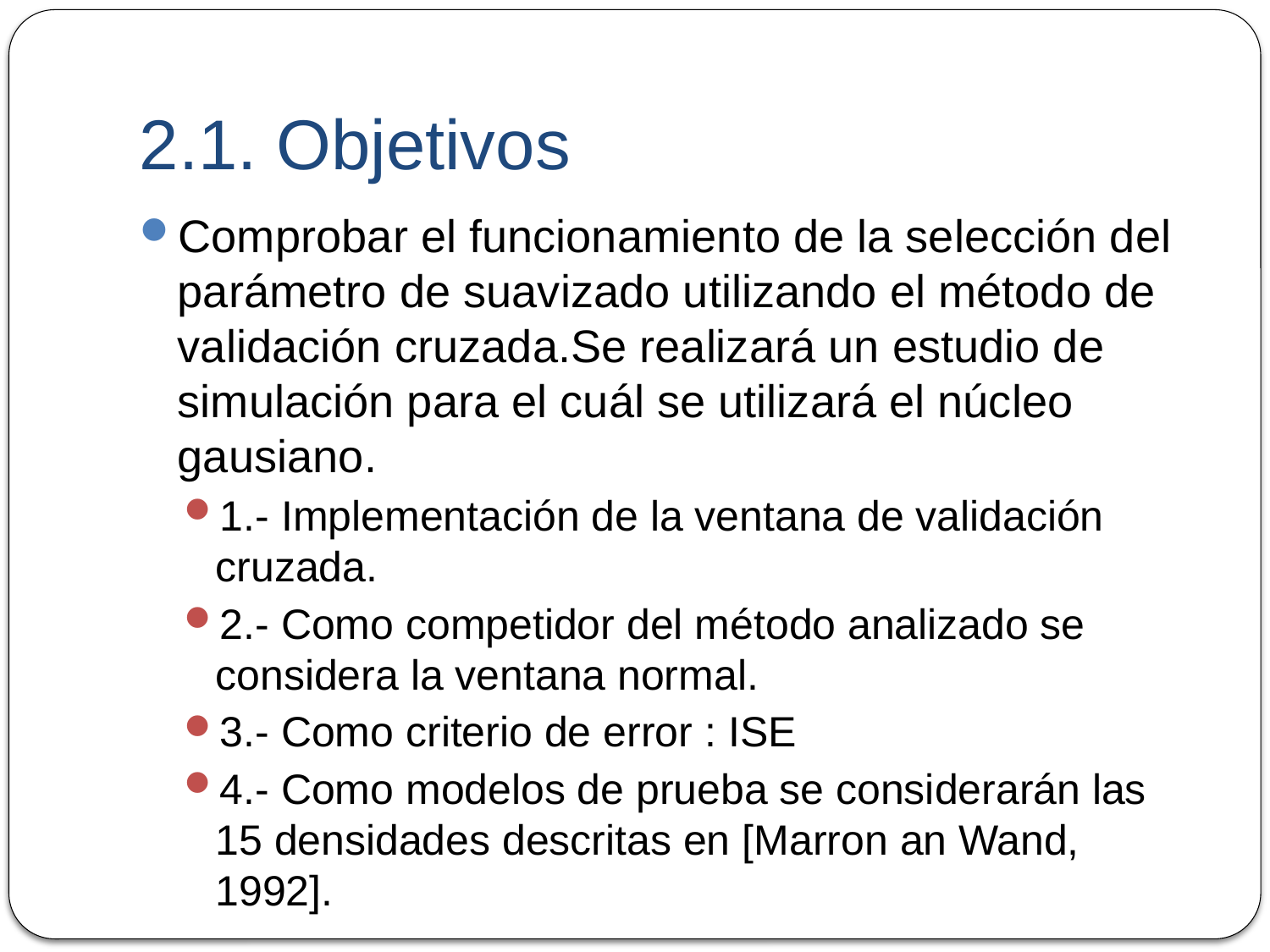

# 2.1. Objetivos
Comprobar el funcionamiento de la selección del parámetro de suavizado utilizando el método de validación cruzada.Se realizará un estudio de simulación para el cuál se utilizará el núcleo gausiano.
1.- Implementación de la ventana de validación cruzada.
2.- Como competidor del método analizado se considera la ventana normal.
3.- Como criterio de error : ISE
4.- Como modelos de prueba se considerarán las 15 densidades descritas en [Marron an Wand, 1992].